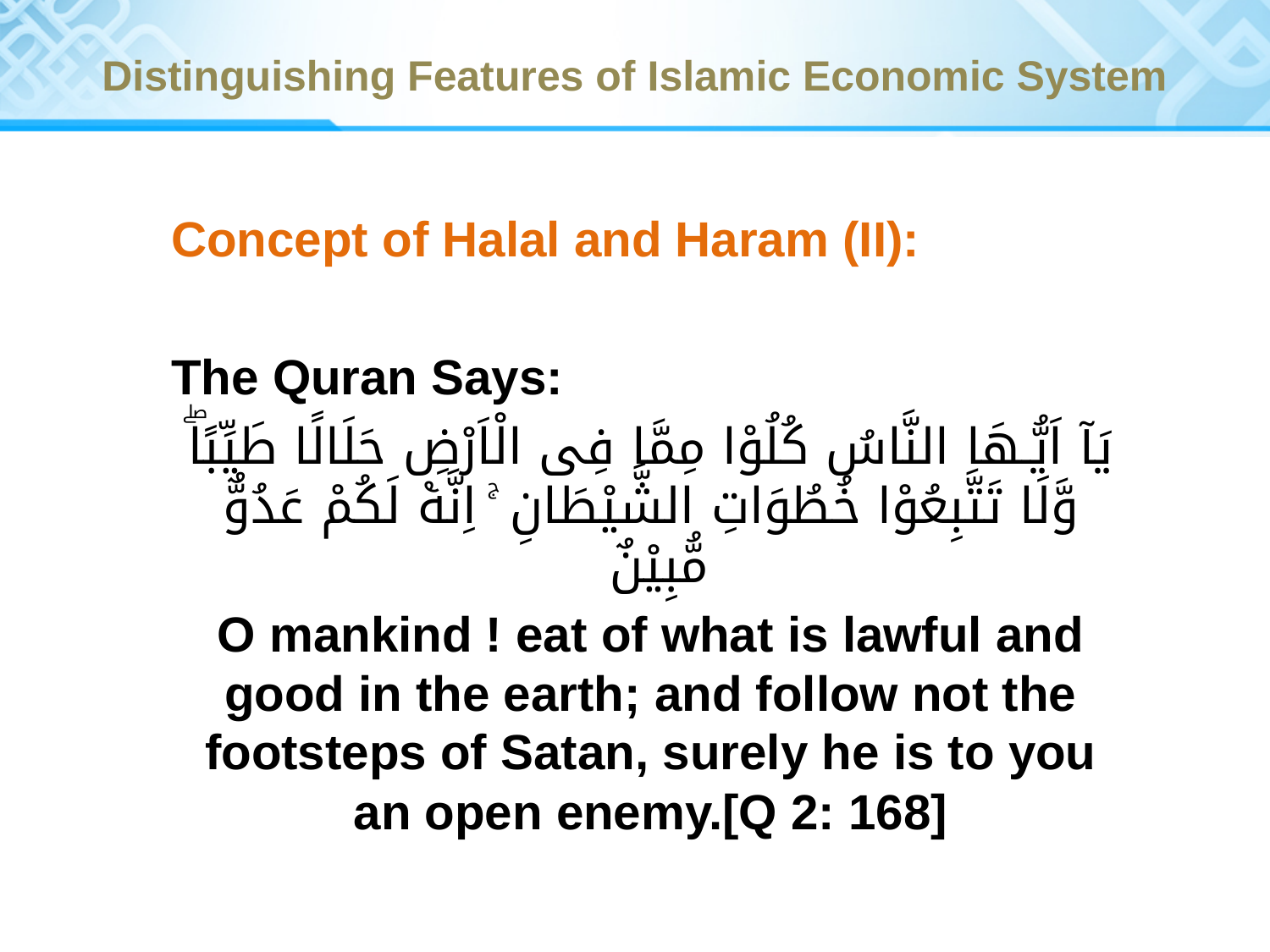

Distinguishing Features of Islamic Economic System

Concept of Halal and Haram (II):

The Quran Says:
يَآ اَيُّـهَا النَّاسُ كُلُوْا مِمَّا فِى الْاَرْضِ حَلَالًا طَيِّبًاۖ وَّلَا تَتَّبِعُوْا خُطُوَاتِ الشَّيْطَانِ ۚ اِنَّهٝ لَكُمْ عَدُوٌّ مُّبِيْنٌ
O mankind ! eat of what is lawful and good in the earth; and follow not the footsteps of Satan, surely he is to you an open enemy.[Q 2: 168]